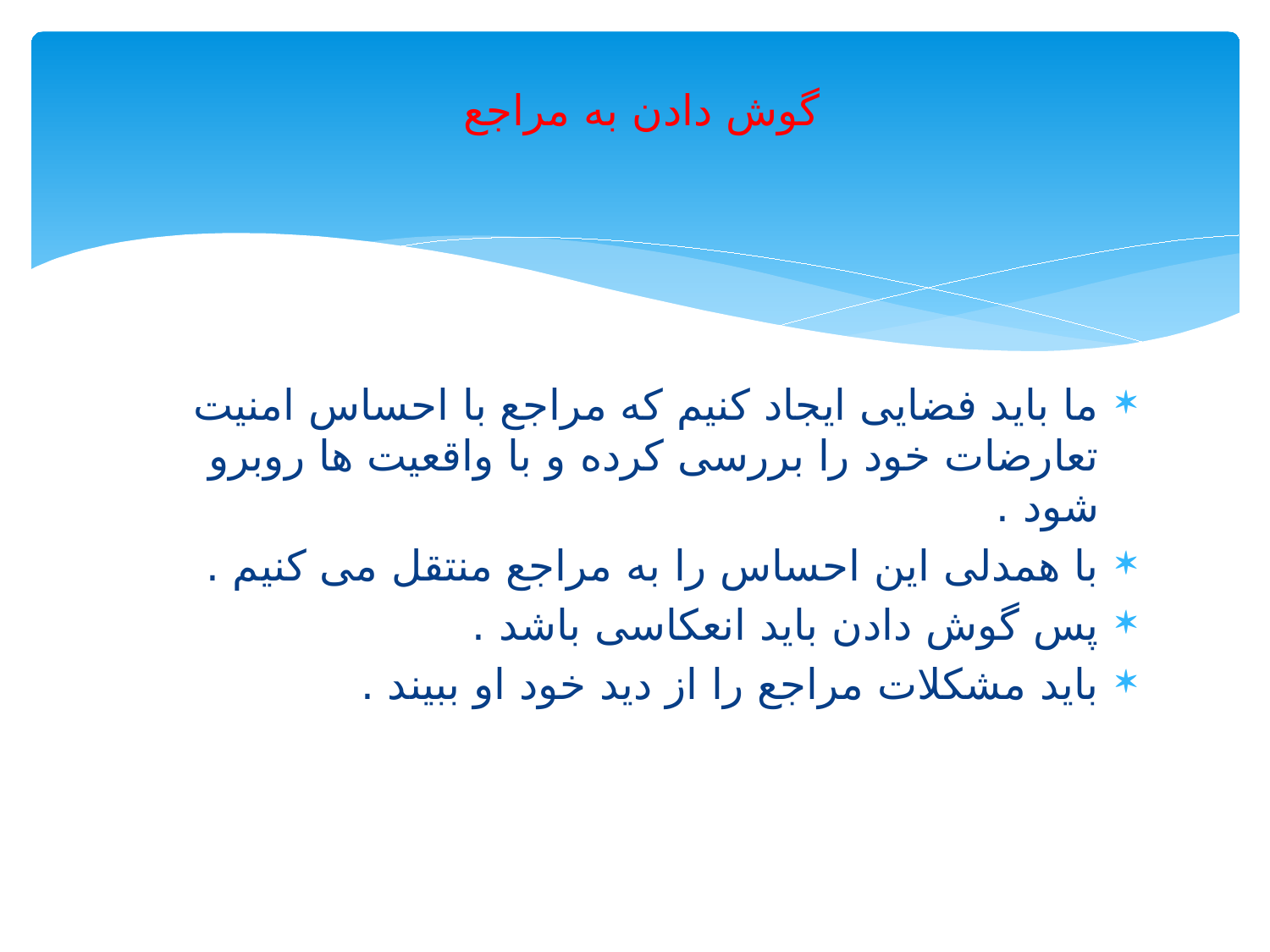

# گوش دادن به مراجع
ما باید فضایی ایجاد کنیم که مراجع با احساس امنیت تعارضات خود را بررسی کرده و با واقعیت ها روبرو شود .
با همدلی این احساس را به مراجع منتقل می کنیم .
پس گوش دادن باید انعکاسی باشد .
باید مشکلات مراجع را از دید خود او ببیند .